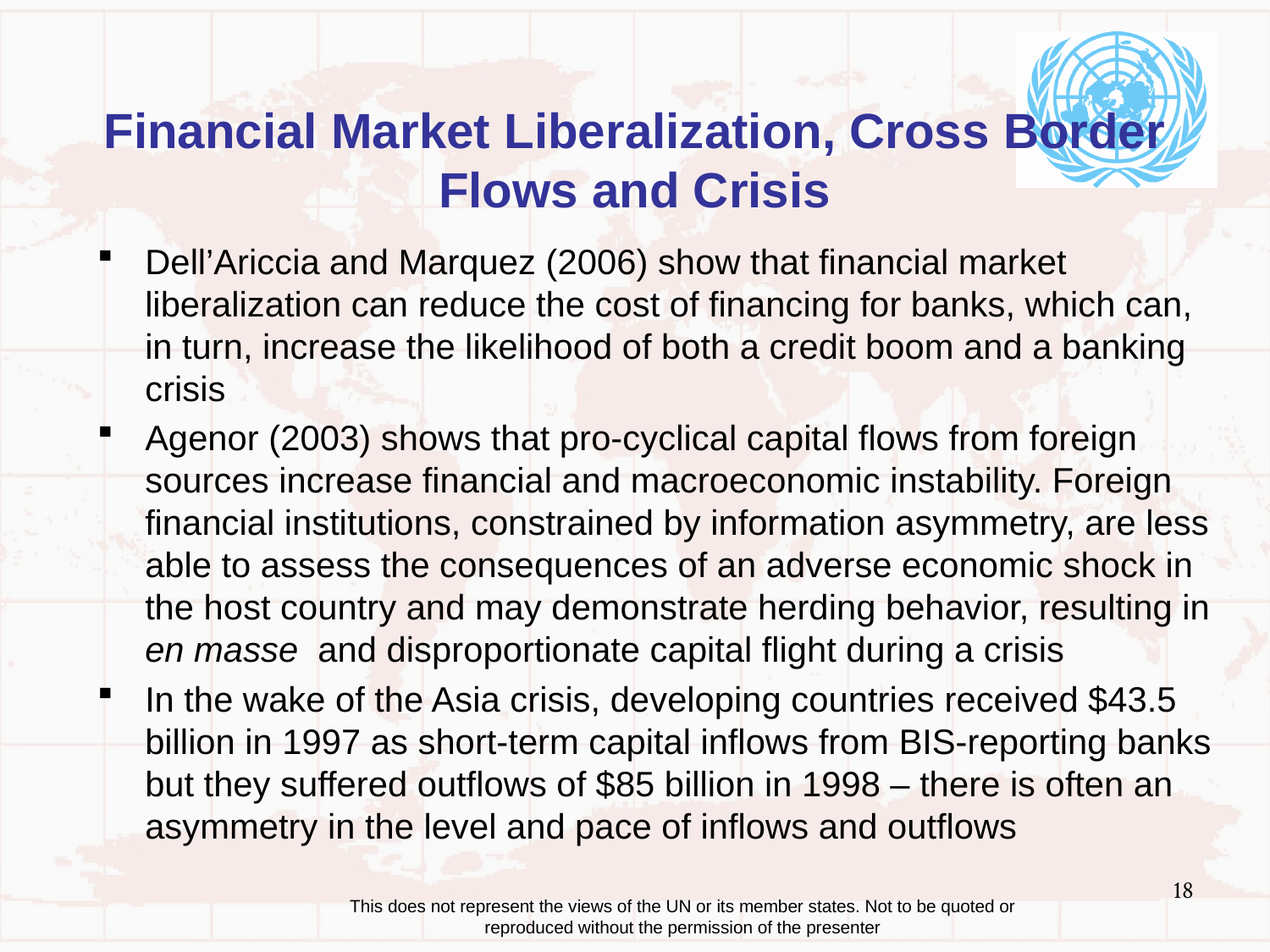

# Financial Market Liberalization, Cross Border Flows and Crisis
Dell’Ariccia and Marquez (2006) show that financial market liberalization can reduce the cost of financing for banks, which can, in turn, increase the likelihood of both a credit boom and a banking crisis
Agenor (2003) shows that pro-cyclical capital flows from foreign sources increase financial and macroeconomic instability. Foreign financial institutions, constrained by information asymmetry, are less able to assess the consequences of an adverse economic shock in the host country and may demonstrate herding behavior, resulting in en masse  and disproportionate capital flight during a crisis
In the wake of the Asia crisis, developing countries received $43.5 billion in 1997 as short-term capital inflows from BIS-reporting banks but they suffered outflows of $85 billion in 1998 – there is often an asymmetry in the level and pace of inflows and outflows
18
This does not represent the views of the UN or its member states. Not to be quoted or reproduced without the permission of the presenter